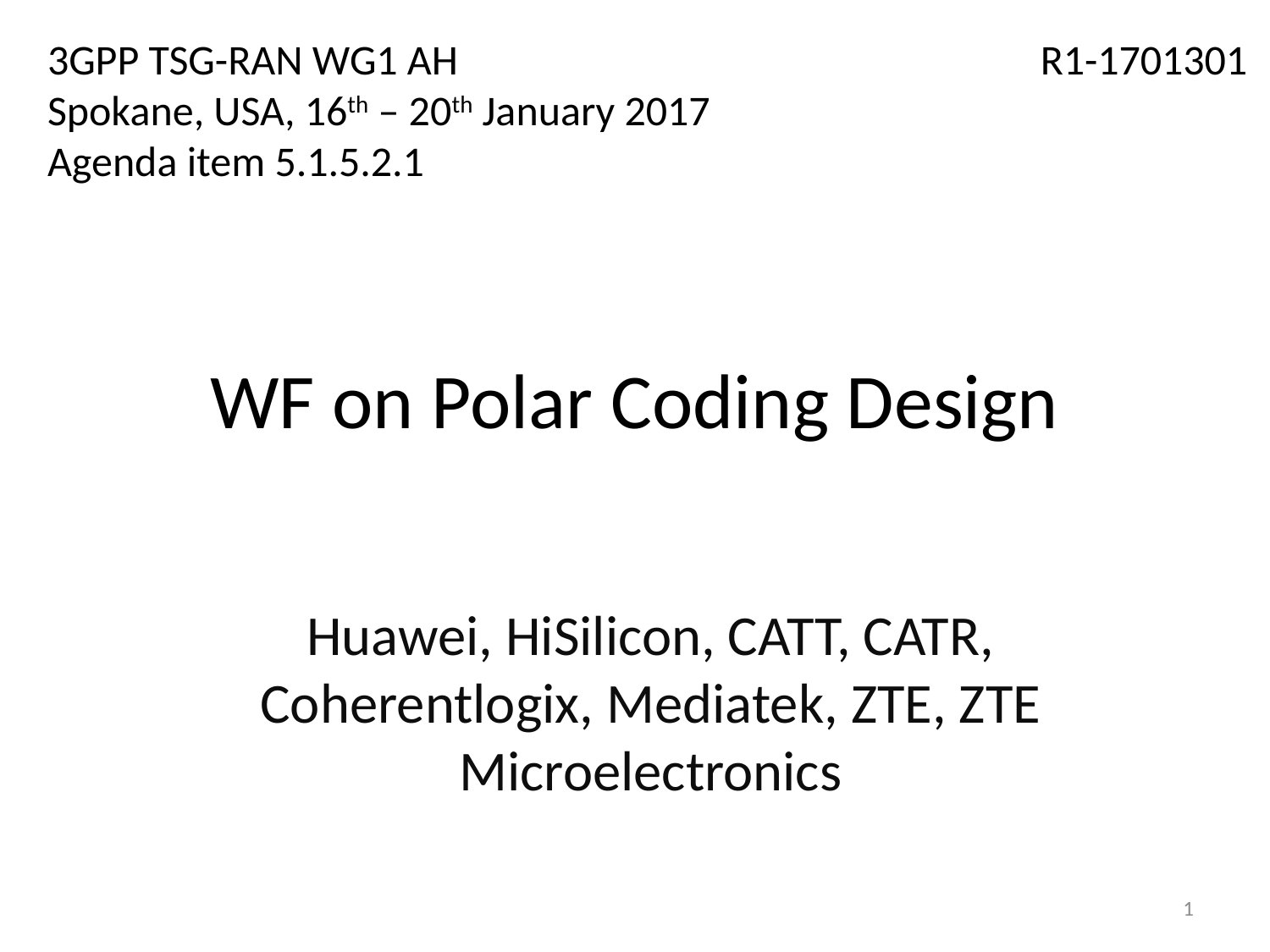

3GPP TSG-RAN WG1 AH
Spokane, USA, 16th – 20th January 2017
Agenda item 5.1.5.2.1
R1-1701301
# WF on Polar Coding Design
Huawei, HiSilicon, CATT, CATR, Coherentlogix, Mediatek, ZTE, ZTE Microelectronics
1